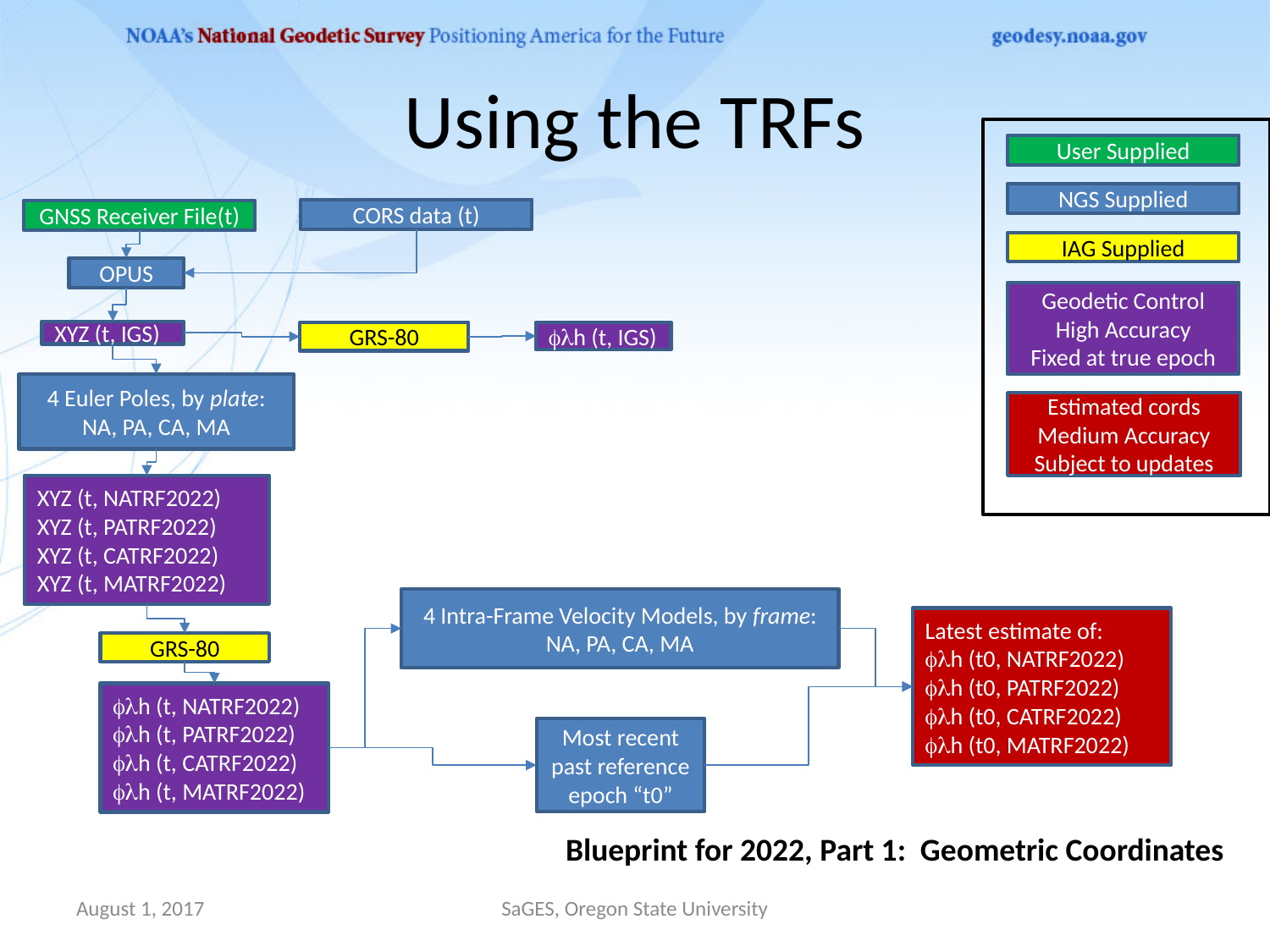

# Using the TRFs

User Supplied
NGS Supplied
CORS data (t)
GNSS Receiver File(t)
IAG Supplied
OPUS
Geodetic Control
High Accuracy
Fixed at true epoch
XYZ (t, IGS)
GRS-80
φλh (t, IGS)
4 Euler Poles, by plate:
NA, PA, CA, MA
Estimated cords
Medium Accuracy
Subject to updates
XYZ (t, NATRF2022)
XYZ (t, PATRF2022)
XYZ (t, CATRF2022)
XYZ (t, MATRF2022)
4 Intra-Frame Velocity Models, by frame:
NA, PA, CA, MA
Latest estimate of:
φλh (t0, NATRF2022)
φλh (t0, PATRF2022)
φλh (t0, CATRF2022)
φλh (t0, MATRF2022)
GRS-80
φλh (t, NATRF2022)
φλh (t, PATRF2022)
φλh (t, CATRF2022)
φλh (t, MATRF2022)
Most recent past reference epoch “t0”
Blueprint for 2022, Part 1:  Geometric Coordinates
August 1, 2017
SaGES, Oregon State University